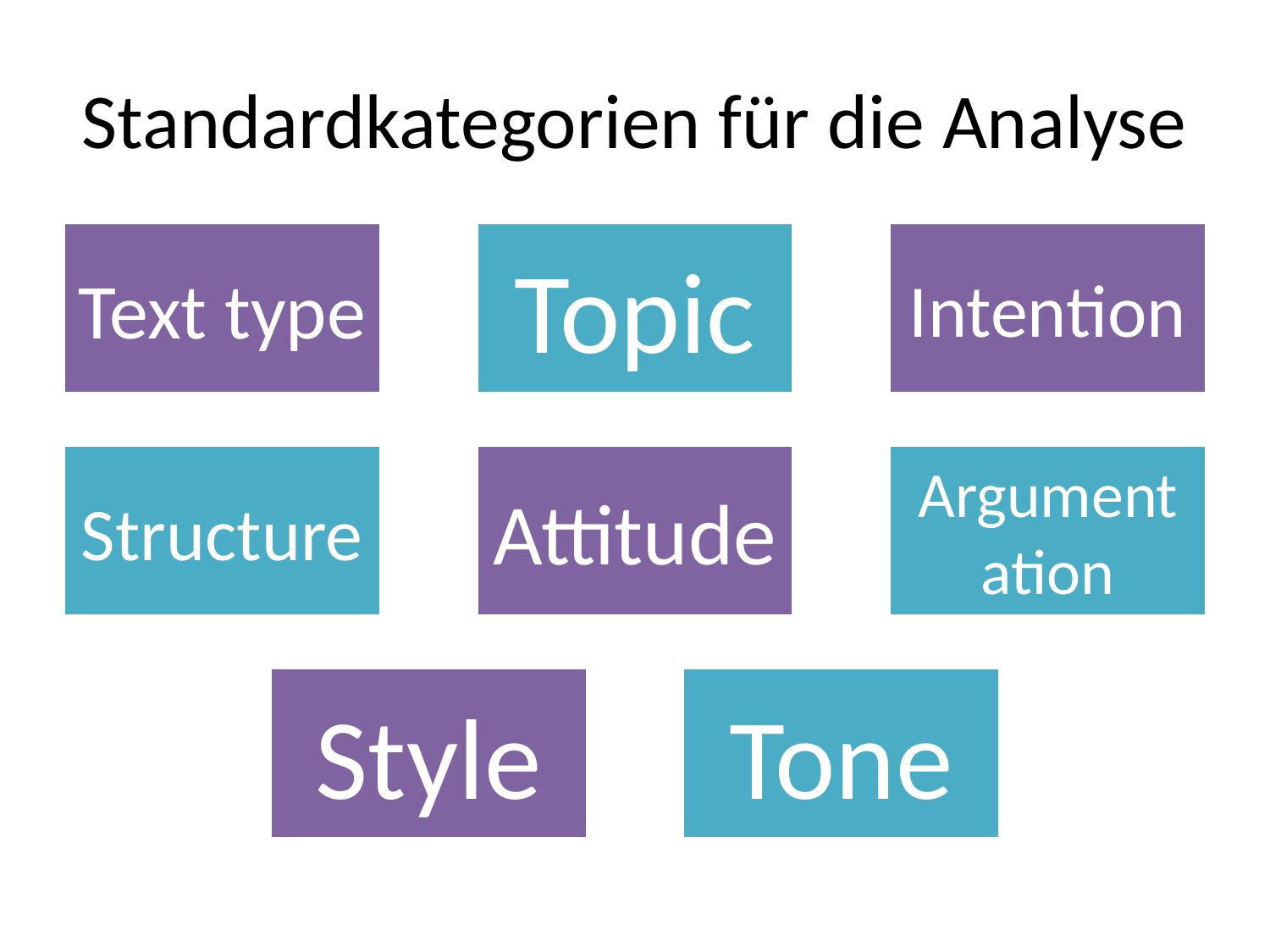

# Standardkategorien für die Analyse
Text type
Topic
Intention
Structure
Attitude
Argumentation
Style
Tone